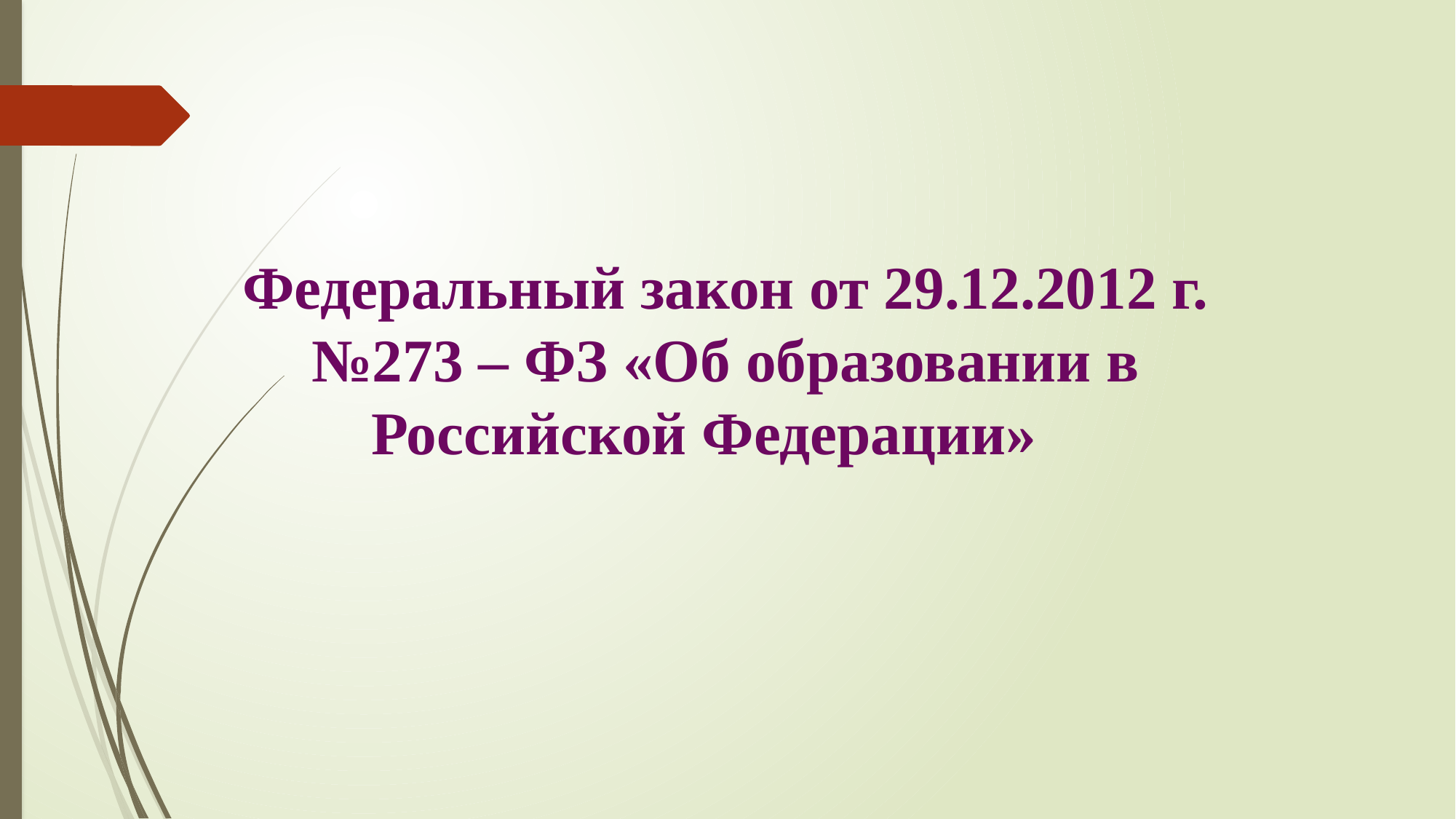

Федеральный закон от 29.12.2012 г.
№273 – ФЗ «Об образовании в Российской Федерации»